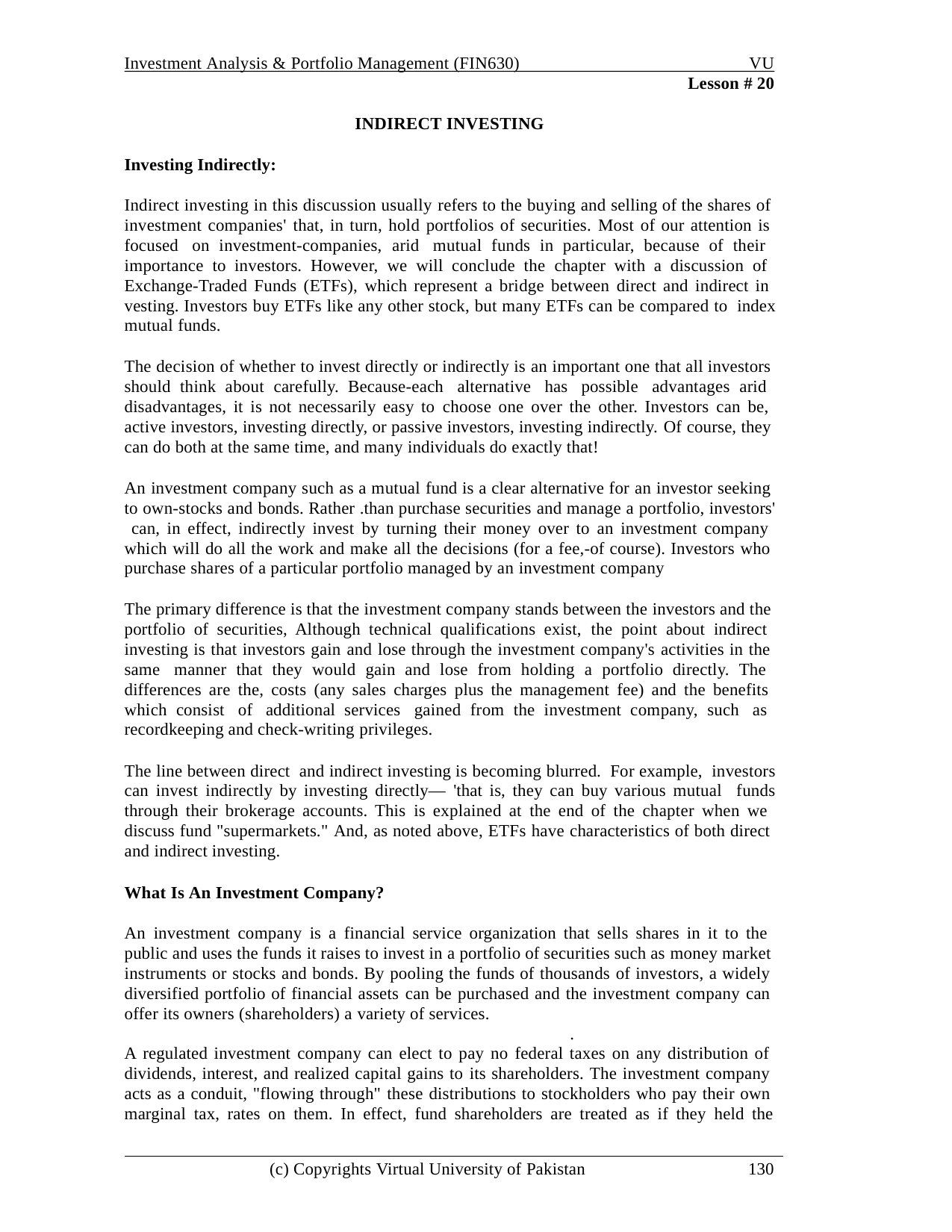

Investment Analysis & Portfolio Management (FIN630)
VU
Lesson # 20

INDIRECT INVESTING

Investing Indirectly:

Indirect investing in this discussion usually refers to the buying and selling of the shares of  investment companies' that, in turn, hold portfolios of securities. Most of our attention is  focused on investment-companies, arid mutual funds in particular, because of their  importance to investors. However, we will conclude the chapter with a discussion of  Exchange-Traded Funds (ETFs), which represent a bridge between direct and indirect in  vesting. Investors buy ETFs like any other stock, but many ETFs can be compared to  index mutual funds.

The decision of whether to invest directly or indirectly is an important one that all investors  should think about carefully. Because-each alternative has possible advantages arid  disadvantages, it is not necessarily easy to choose one over the other. Investors can be,  active investors, investing directly, or passive investors, investing indirectly. Of course, they  can do both at the same time, and many individuals do exactly that!

An investment company such as a mutual fund is a clear alternative for an investor seeking  to own-stocks and bonds. Rather .than purchase securities and manage a portfolio, investors'  can, in effect, indirectly invest by turning their money over to an investment company  which will do all the work and make all the decisions (for a fee,-of course). Investors who  purchase shares of a particular portfolio managed by an investment company

The primary difference is that the investment company stands between the investors and the  portfolio of securities, Although technical qualifications exist, the point about indirect  investing is that investors gain and lose through the investment company's activities in the  same manner that they would gain and lose from holding a portfolio directly. The  differences are the, costs (any sales charges plus the management fee) and the benefits  which consist of additional services gained from the investment company, such as  recordkeeping and check-writing privileges.

The line between direct and indirect investing is becoming blurred. For example,  investors can invest indirectly by investing directly— 'that is, they can buy various mutual  funds through their brokerage accounts. This is explained at the end of the chapter when we  discuss fund "supermarkets." And, as noted above, ETFs have characteristics of both direct  and indirect investing.

What Is An Investment Company?

An investment company is a financial service organization that sells shares in it to the  public and uses the funds it raises to invest in a portfolio of securities such as money market  instruments or stocks and bonds. By pooling the funds of thousands of investors, a widely  diversified portfolio of financial assets can be purchased and the investment company can  offer its owners (shareholders) a variety of services.
.
A regulated investment company can elect to pay no federal taxes on any distribution of  dividends, interest, and realized capital gains to its shareholders. The investment company  acts as a conduit, "flowing through" these distributions to stockholders who pay their own  marginal tax, rates on them. In effect, fund shareholders are treated as if they held the
(c) Copyrights Virtual University of Pakistan
130